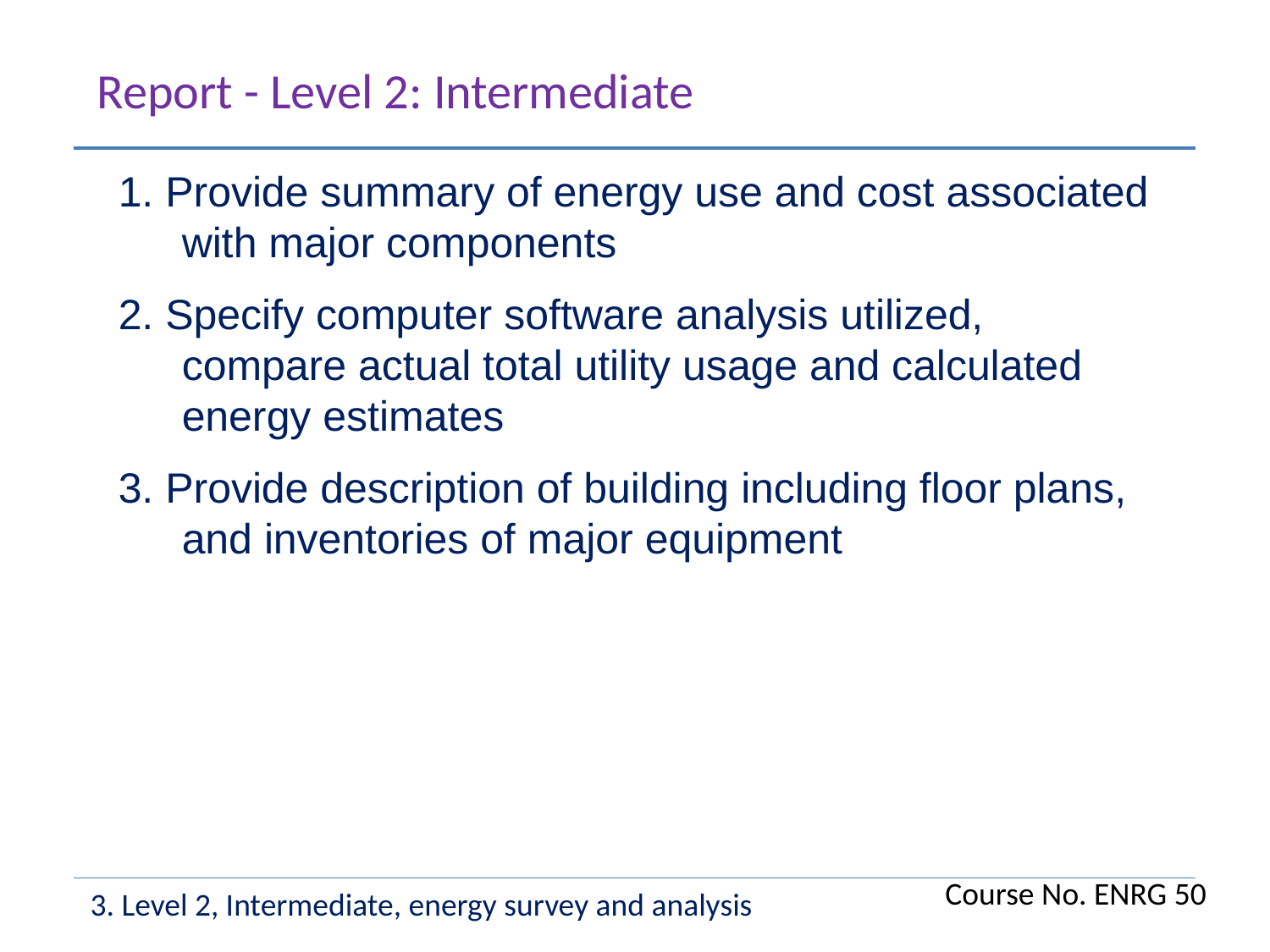

Report - Level 2: Intermediate
1. Provide summary of energy use and cost associated with major components
2. Specify computer software analysis utilized, compare actual total utility usage and calculated energy estimates
3. Provide description of building including floor plans, and inventories of major equipment
Course No. ENRG 50
3. Level 2, Intermediate, energy survey and analysis